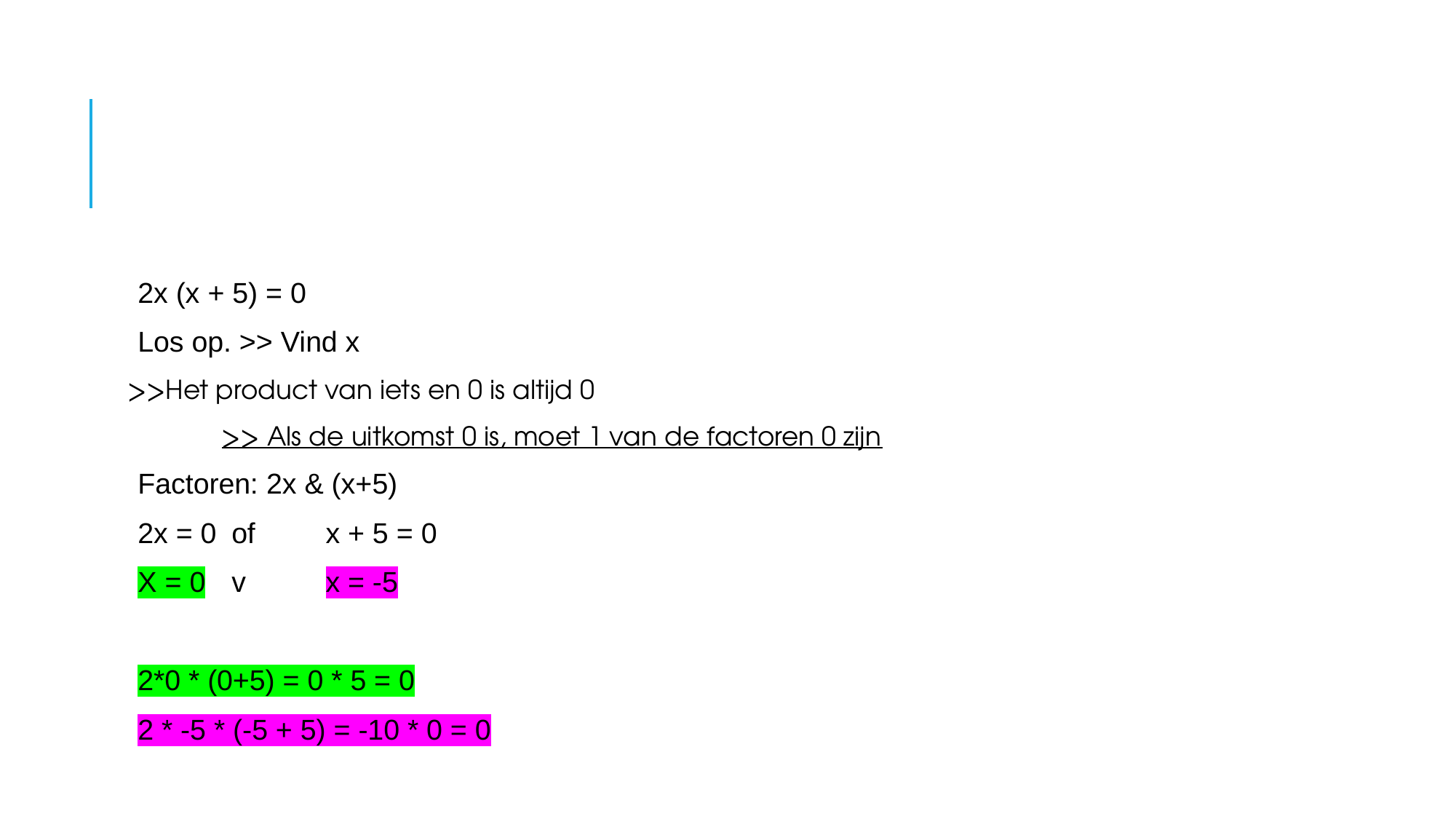

#
2x (x + 5) = 0
Los op. >> Vind x
>>Het product van iets en 0 is altijd 0
	>> Als de uitkomst 0 is, moet 1 van de factoren 0 zijn
Factoren: 2x & (x+5)
2x = 0		of	x + 5 = 0
X = 0		v 	x = -5

2*0 * (0+5) = 0 * 5 = 0
2 * -5 * (-5 + 5) = -10 * 0 = 0